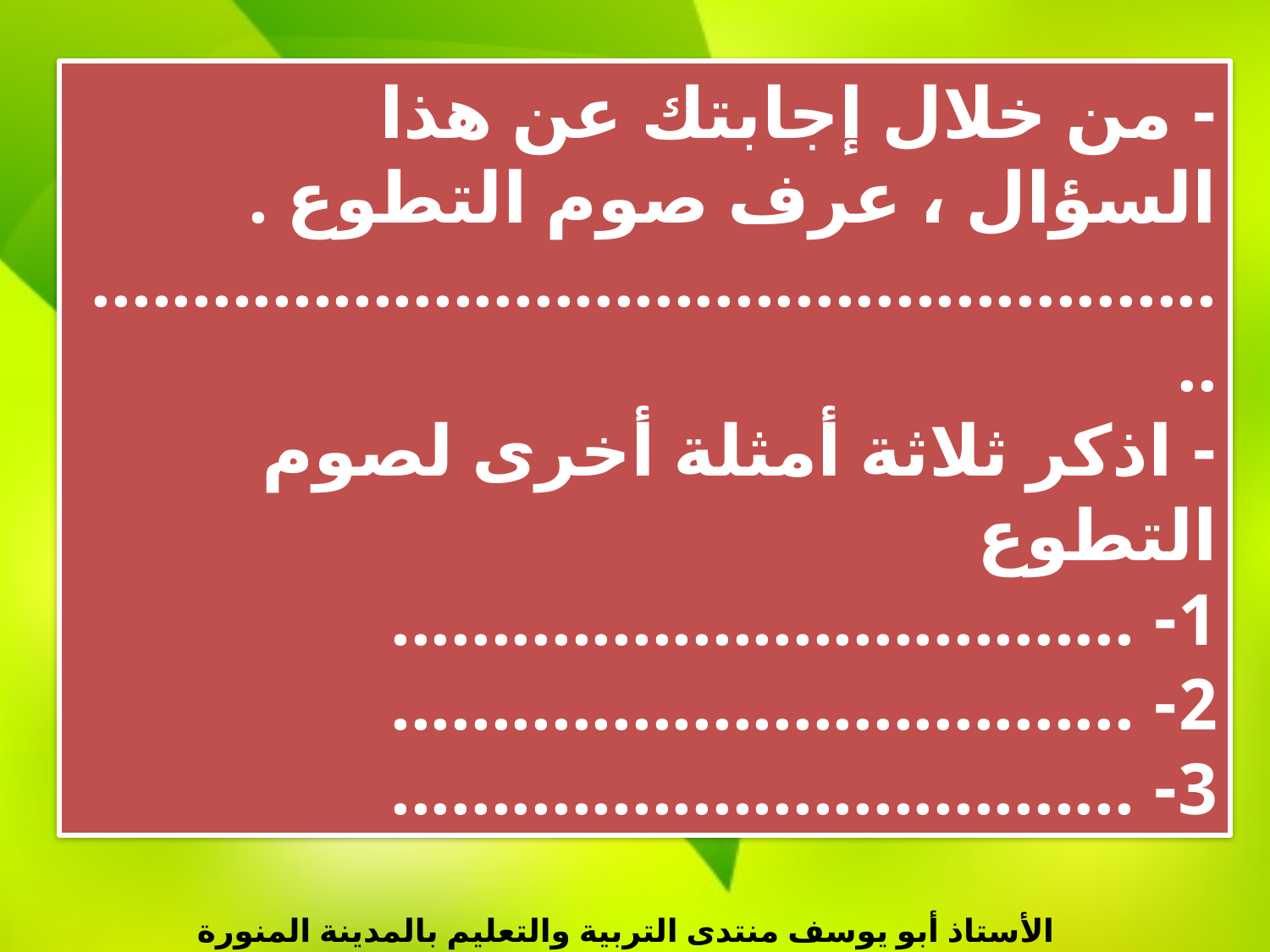

- من خلال إجابتك عن هذا السؤال ، عرف صوم التطوع .
..........................................................
- اذكر ثلاثة أمثلة أخرى لصوم التطوع
1- .....................................
2- .....................................
3- .....................................
الأستاذ أبو يوسف منتدى التربية والتعليم بالمدينة المنورة